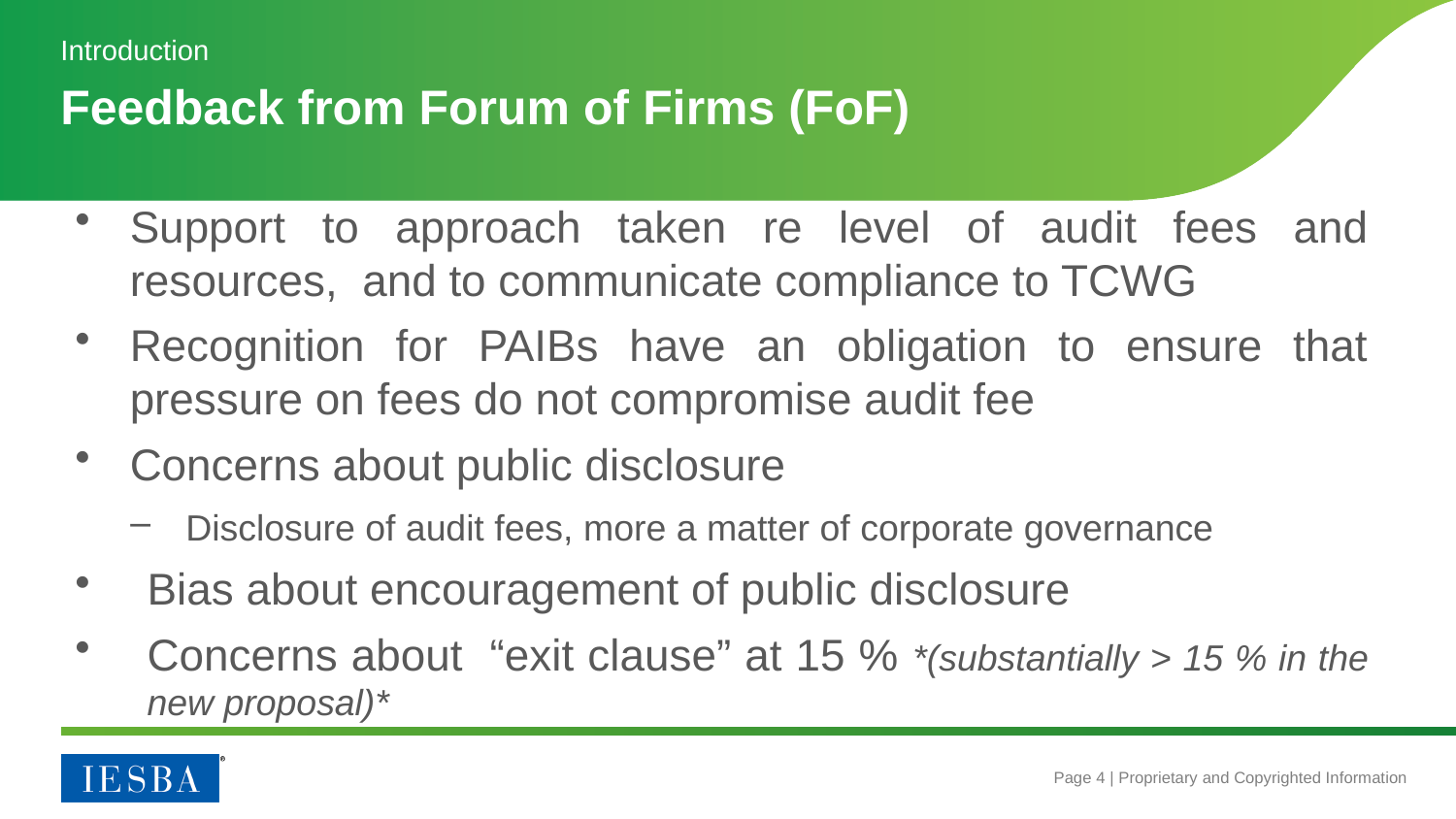

Introduction
# Feedback from Forum of Firms (FoF)
Support to approach taken re level of audit fees and resources,  and to communicate compliance to TCWG
Recognition for PAIBs have an obligation to ensure that pressure on fees do not compromise audit fee
Concerns about public disclosure
Disclosure of audit fees, more a matter of corporate governance
Bias about encouragement of public disclosure
Concerns about  “exit clause” at 15 % *(substantially > 15 % in the new proposal)*